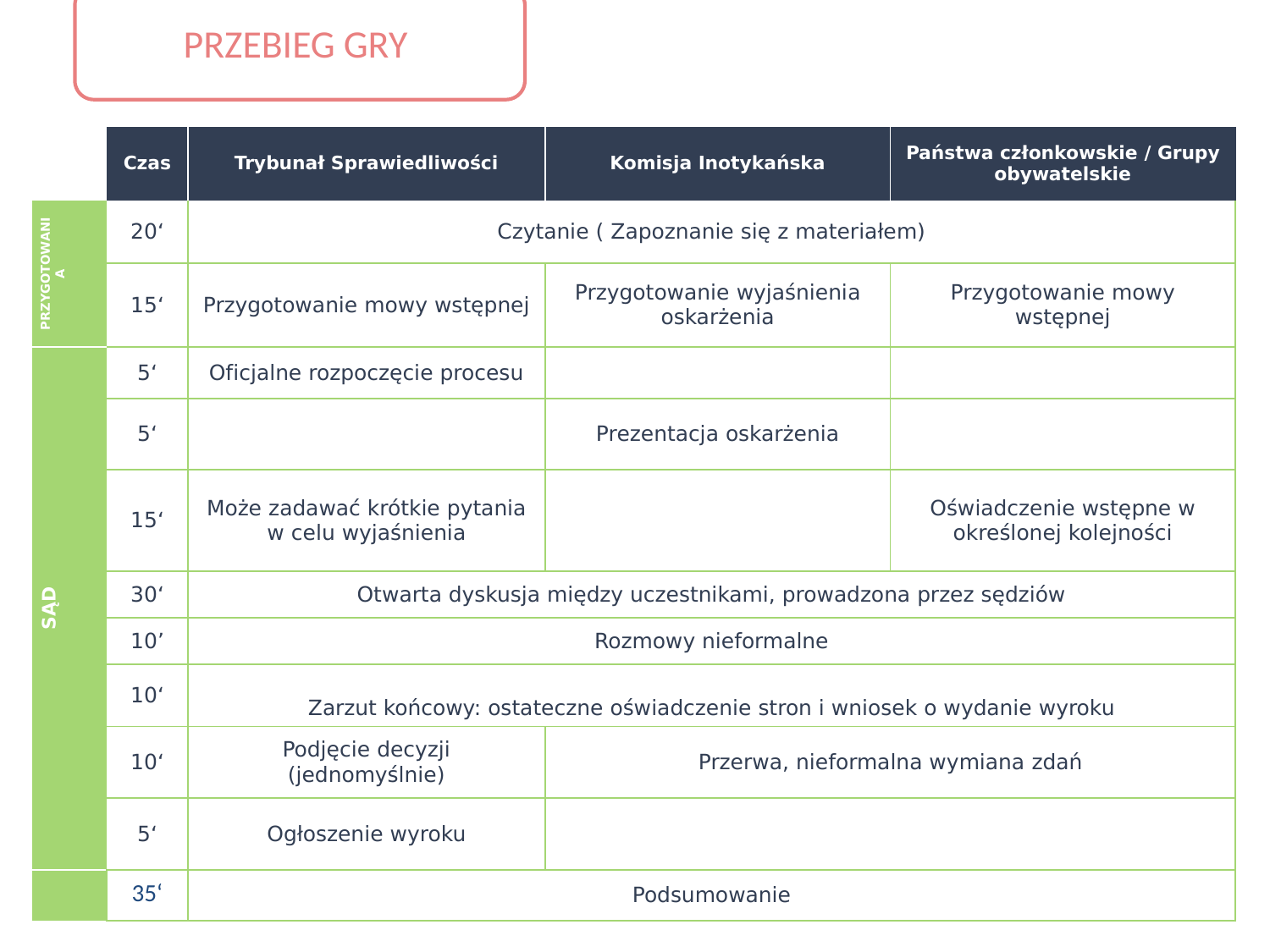

PRZEBIEG GRY
|  | Czas | Trybunał Sprawiedliwości | Komisja Inotykańska | Państwa członkowskie / Grupy obywatelskie |
| --- | --- | --- | --- | --- |
| PRZYGOTOWANIA | 20‘ | Czytanie ( Zapoznanie się z materiałem) |  |  |
|  | 15‘ | Przygotowanie mowy wstępnej | Przygotowanie wyjaśnienia oskarżenia | Przygotowanie mowy wstępnej |
| SĄD | 5‘ | Oficjalne rozpoczęcie procesu |  |  |
|  | 5‘ |  | Prezentacja oskarżenia |  |
|  | 15‘ | Może zadawać krótkie pytania w celu wyjaśnienia |  | Oświadczenie wstępne w określonej kolejności |
|  | 30‘ | Otwarta dyskusja między uczestnikami, prowadzona przez sędziów |  |  |
|  | 10’ | Rozmowy nieformalne |  |  |
|  | 10‘ | Zarzut końcowy: ostateczne oświadczenie stron i wniosek o wydanie wyroku |  |  |
|  | 10‘ | Podjęcie decyzji (jednomyślnie) | Przerwa, nieformalna wymiana zdań |  |
|  | 5‘ | Ogłoszenie wyroku |  |  |
|  | 35‘ | Podsumowanie |  |  |